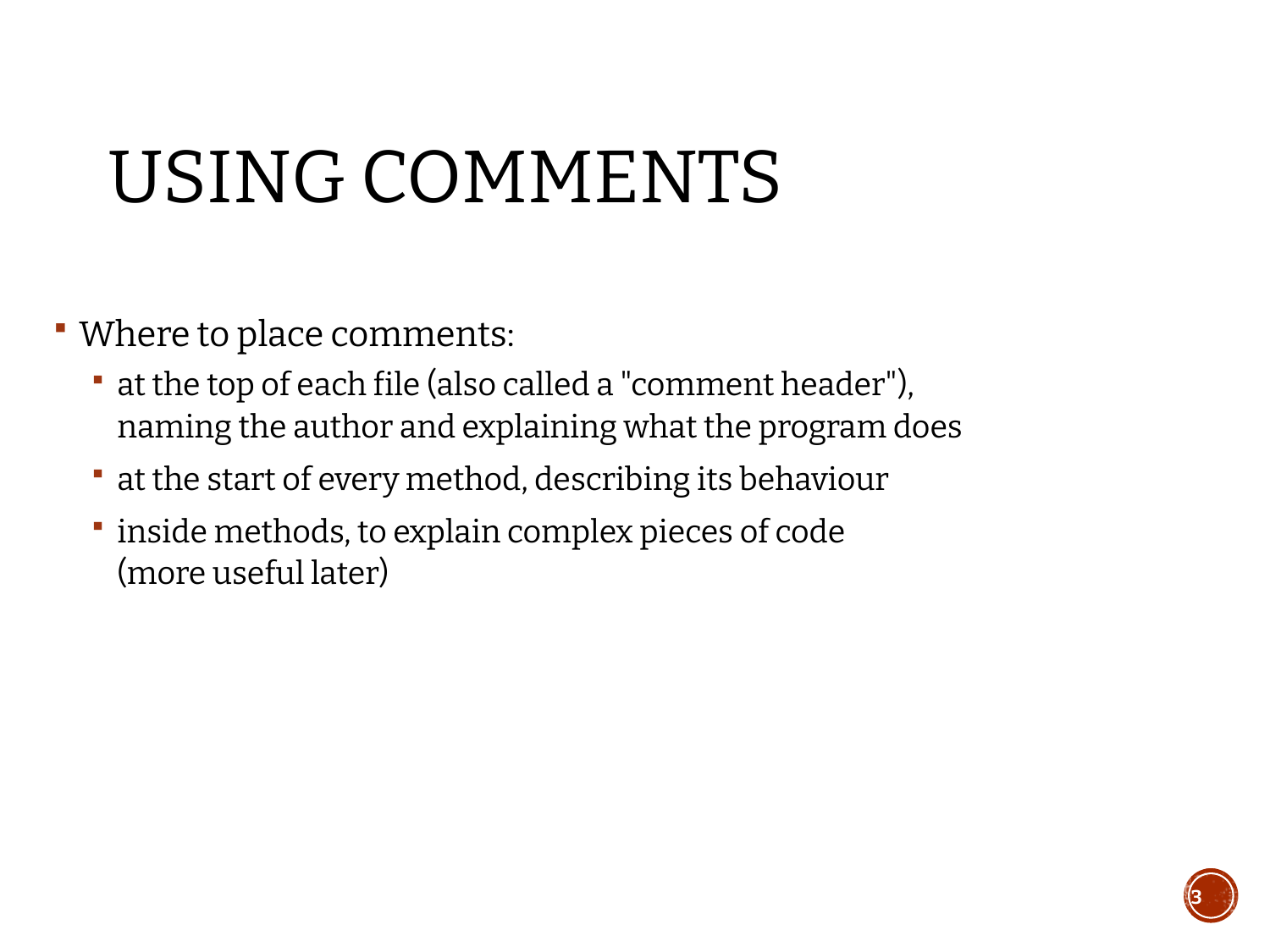

# Using comments
Where to place comments:
at the top of each file (also called a "comment header"),
naming the author and explaining what the program does
at the start of every method, describing its behaviour
inside methods, to explain complex pieces of code
(more useful later)

3